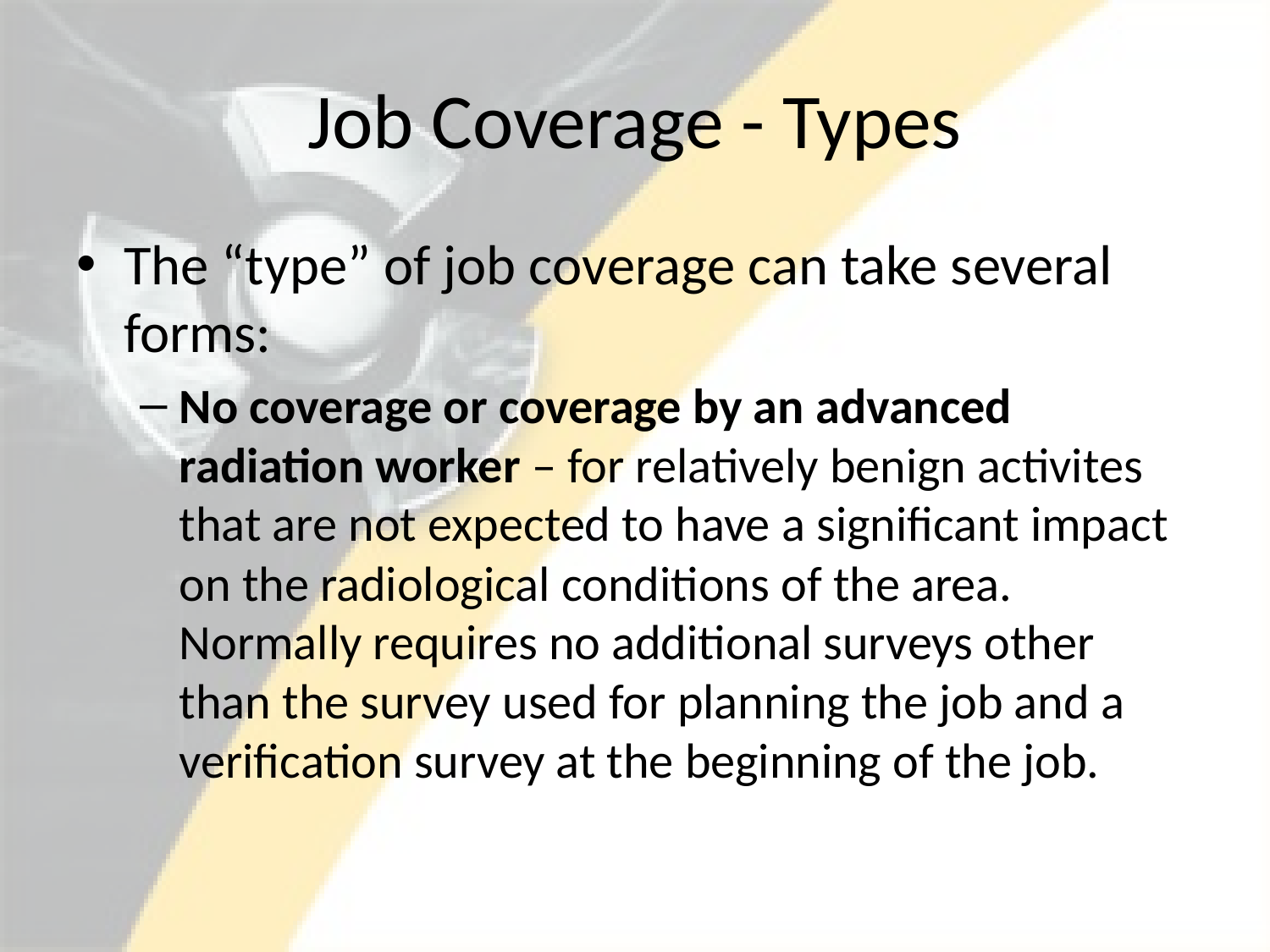

# Job Coverage - Types
The “type” of job coverage can take several forms:
No coverage or coverage by an advanced radiation worker – for relatively benign activites that are not expected to have a significant impact on the radiological conditions of the area.  Normally requires no additional surveys other than the survey used for planning the job and a verification survey at the beginning of the job.